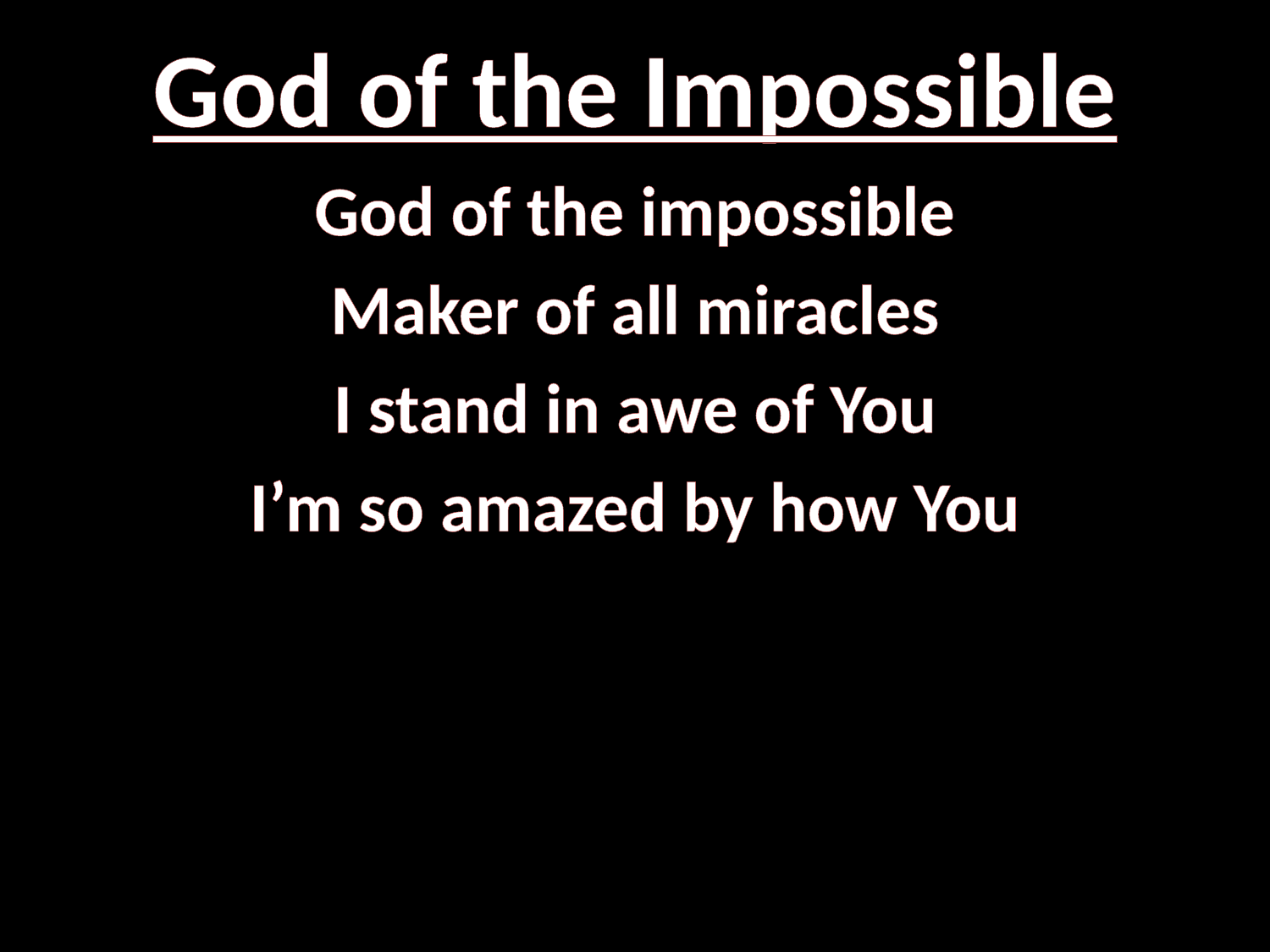

# God of the Impossible
God of the impossible
Maker of all miracles
I stand in awe of You
I’m so amazed by how You